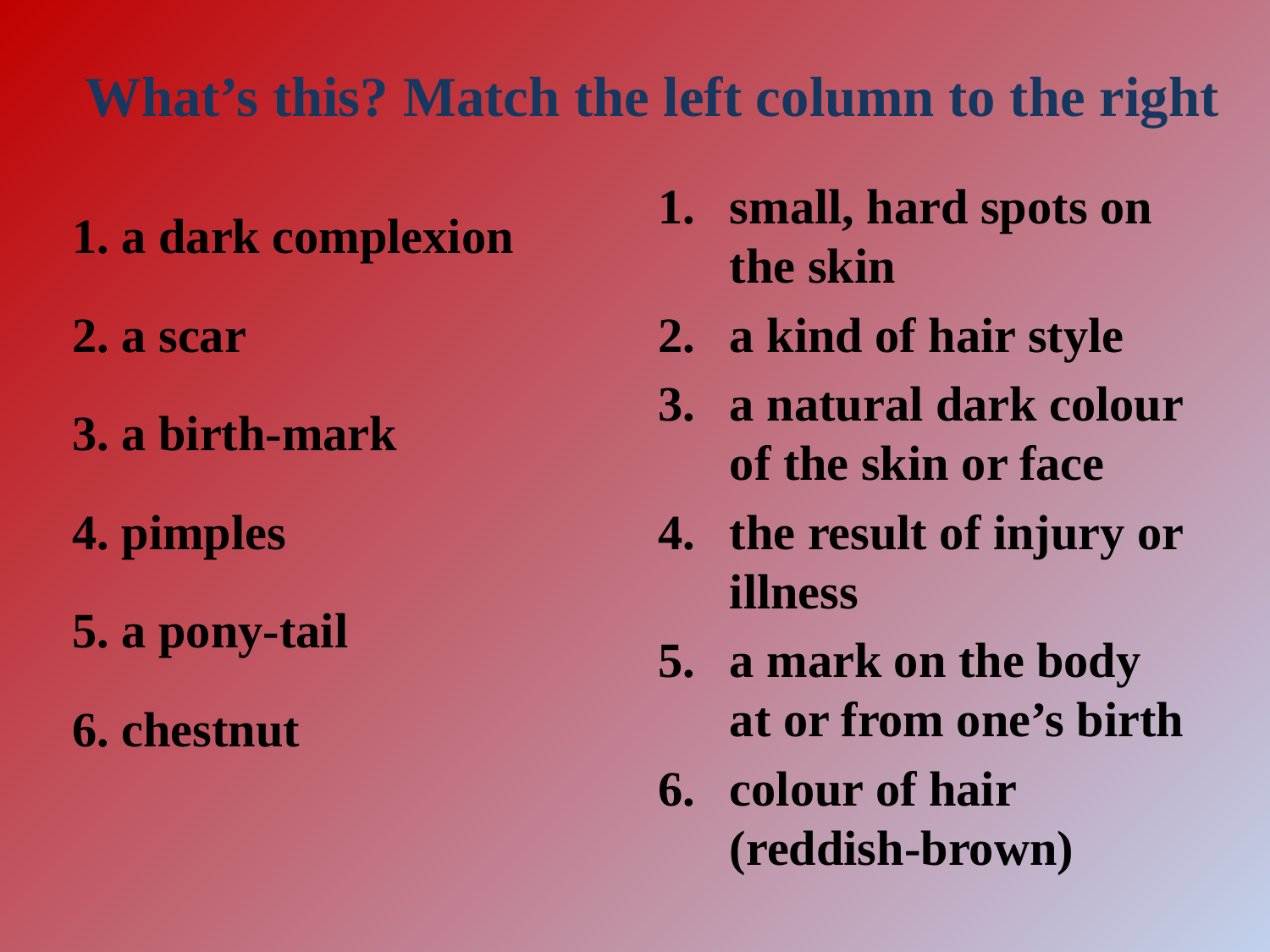

# What’s this? Match the left column to the right
1. a dark complexion
2. a scar
3. a birth-mark
4. pimples
5. a pony-tail
6. chestnut

small, hard spots on the skin
a kind of hair style
a natural dark colour of the skin or face
the result of injury or illness
a mark on the body at or from one’s birth
colour of hair (reddish-brown)